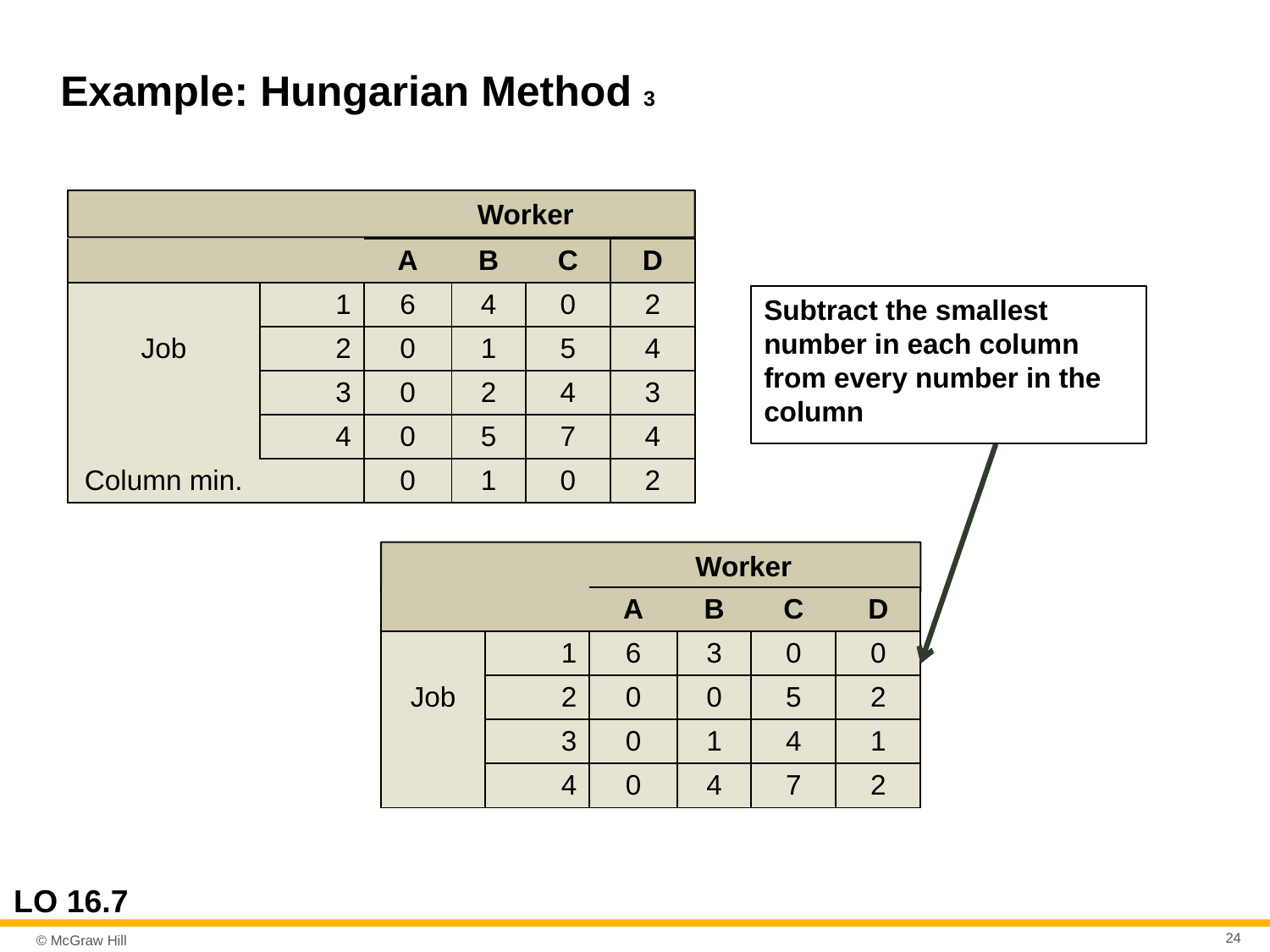

# Example: Hungarian Method 3
Worker
|  |  | A | B | C | D |
| --- | --- | --- | --- | --- | --- |
|  | 1 | 6 | 4 | 0 | 2 |
| Job | 2 | 0 | 1 | 5 | 4 |
|  | 3 | 0 | 2 | 4 | 3 |
|  | 4 | 0 | 5 | 7 | 4 |
| Column min. |  | 0 | 1 | 0 | 2 |
Subtract the smallest number in each column from every number in the column
Worker
|  |  | A | B | C | D |
| --- | --- | --- | --- | --- | --- |
|  | 1 | 6 | 3 | 0 | 0 |
| Job | 2 | 0 | 0 | 5 | 2 |
|  | 3 | 0 | 1 | 4 | 1 |
|  | 4 | 0 | 4 | 7 | 2 |
LO 16.7